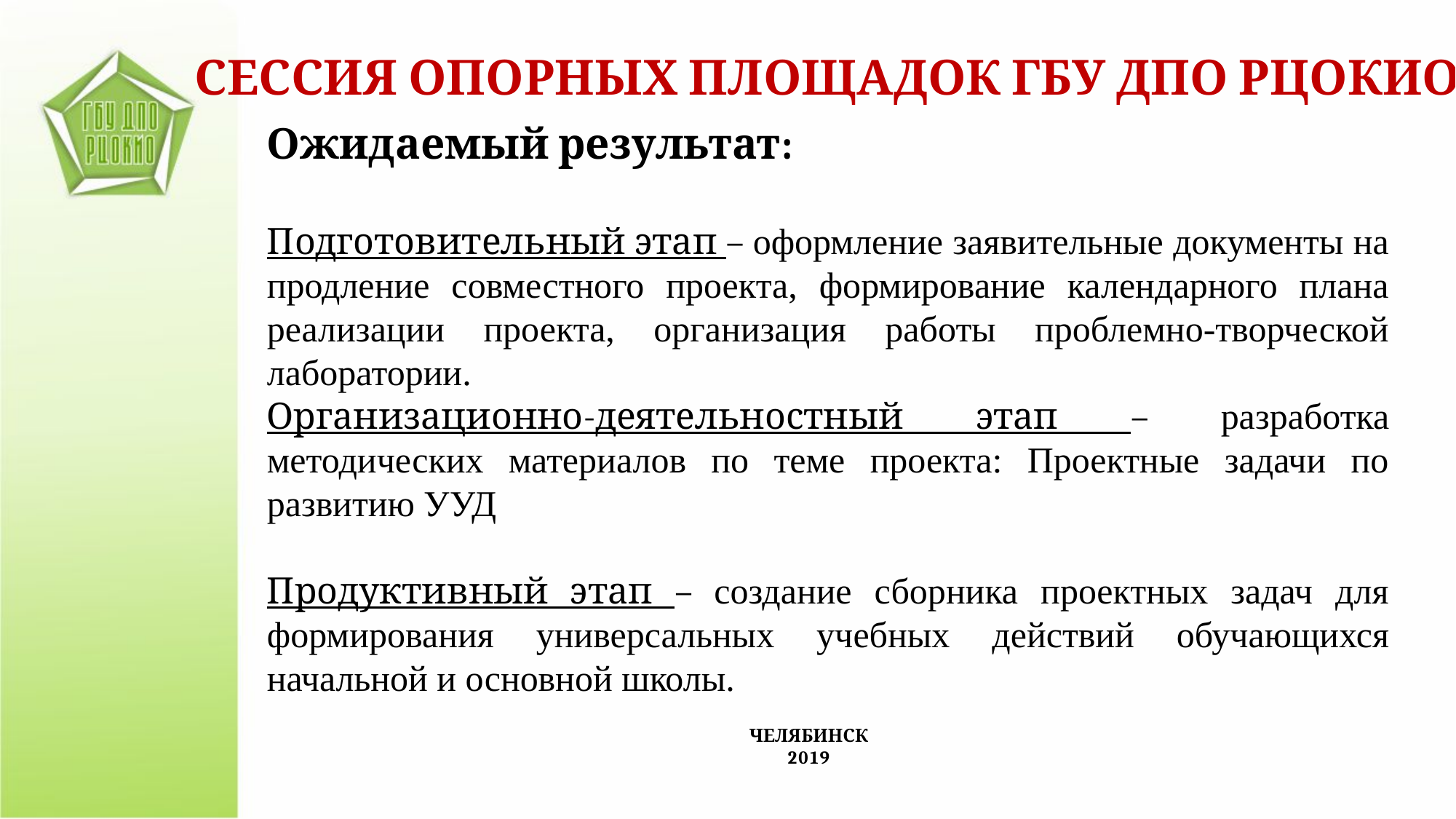

СЕССИЯ ОПОРНЫХ ПЛОЩАДОК ГБУ ДПО РЦОКИО
Ожидаемый результат:

Подготовительный этап – оформление заявительные документы на продление совместного проекта, формирование календарного плана реализации проекта, организация работы проблемно-творческой лаборатории.
Организационно-деятельностный этап – разработка методических материалов по теме проекта: Проектные задачи по развитию УУД

Продуктивный этап – создание сборника проектных задач для формирования универсальных учебных действий обучающихся начальной и основной школы.

ЧЕЛЯБИНСК
2019